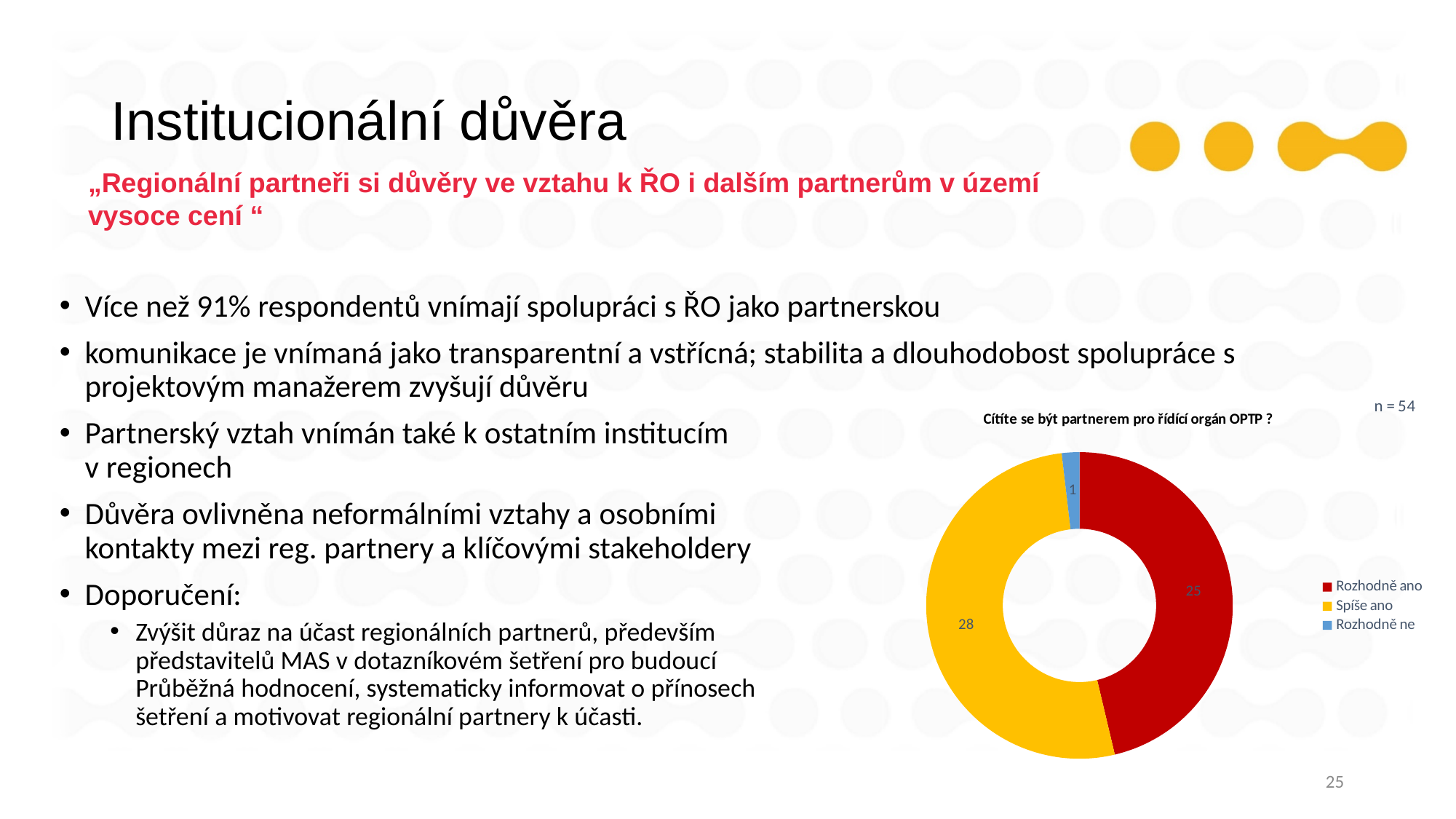

# Institucionální důvěra
„Regionální partneři si důvěry ve vztahu k ŘO i dalším partnerům v území    vysoce cení “
Více než 91% respondentů vnímají spolupráci s ŘO jako partnerskou
komunikace je vnímaná jako transparentní a vstřícná; stabilita a dlouhodobost spolupráce s projektovým manažerem zvyšují důvěru
Partnerský vztah vnímán také k ostatním institucím
v regionech
Důvěra ovlivněna neformálními vztahy a osobními
kontakty mezi reg. partnery a klíčovými stakeholdery
Doporučení:
Zvýšit důraz na účast regionálních partnerů, především
představitelů MAS v dotazníkovém šetření pro budoucí
Průběžná hodnocení, systematicky informovat o přínosech
šetření a motivovat regionální partnery k účasti.

### Chart: Cítíte se být partnerem pro řídící orgán OPTP ?

| Category | Celkem |
|---|---|
| Rozhodně ano | 25.0 |
| Spíše ano | 28.0 |
| Rozhodně ne | 1.0 |
25